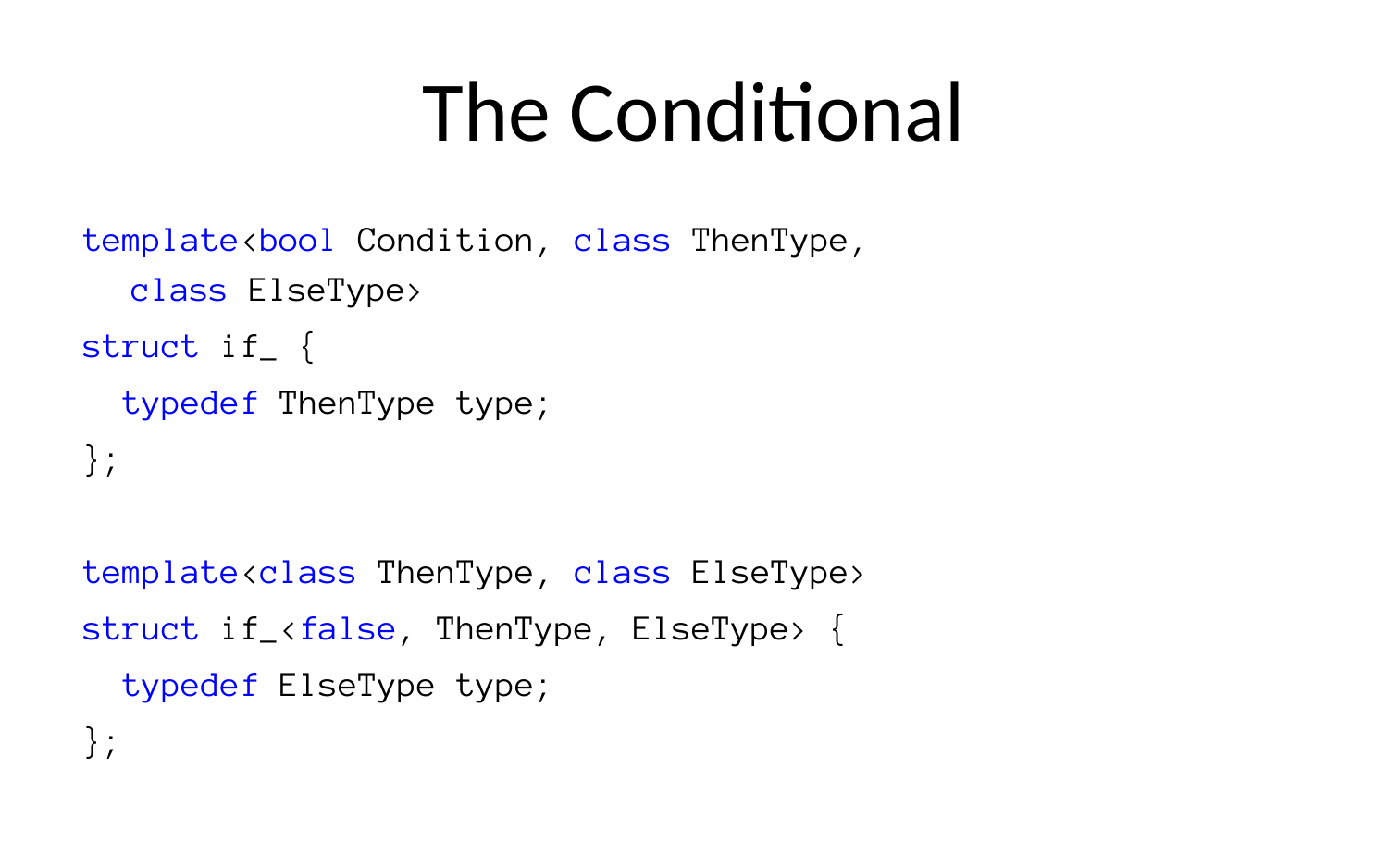

# The Conditional
template<bool Condition, class ThenType,
class ElseType>
struct if_ {
  typedef ThenType type;
};

template<class ThenType, class ElseType>
struct if_<false, ThenType, ElseType> {
  typedef ElseType type;
};